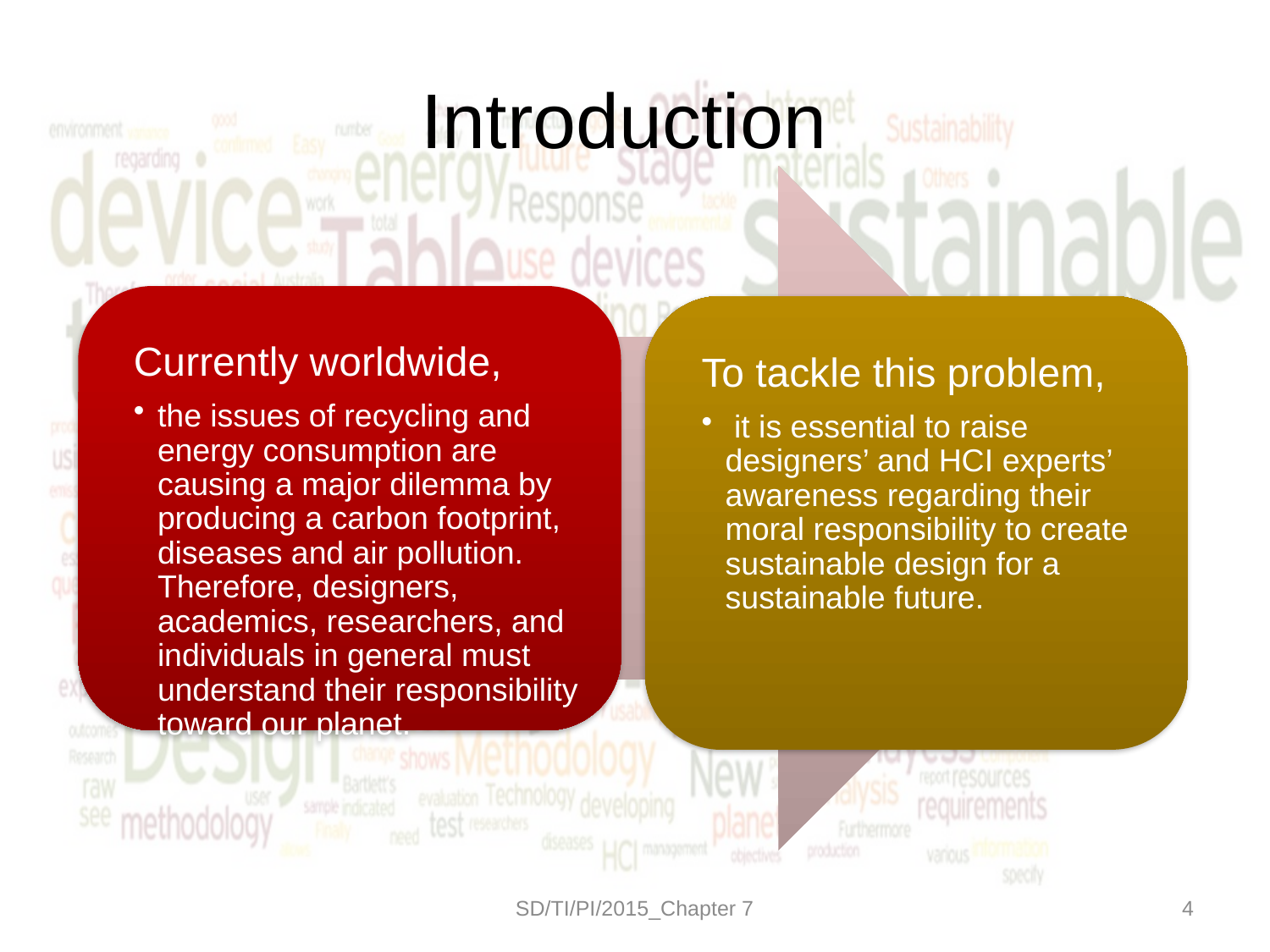

# Introduction
Currently worldwide,
the issues of recycling and energy consumption are causing a major dilemma by producing a carbon footprint, diseases and air pollution. Therefore, designers, academics, researchers, and individuals in general must understand their responsibility toward our planet.
To tackle this problem,
 it is essential to raise designers’ and HCI experts’ awareness regarding their moral responsibility to create sustainable design for a sustainable future.
SD/TI/PI/2015_Chapter 7
4